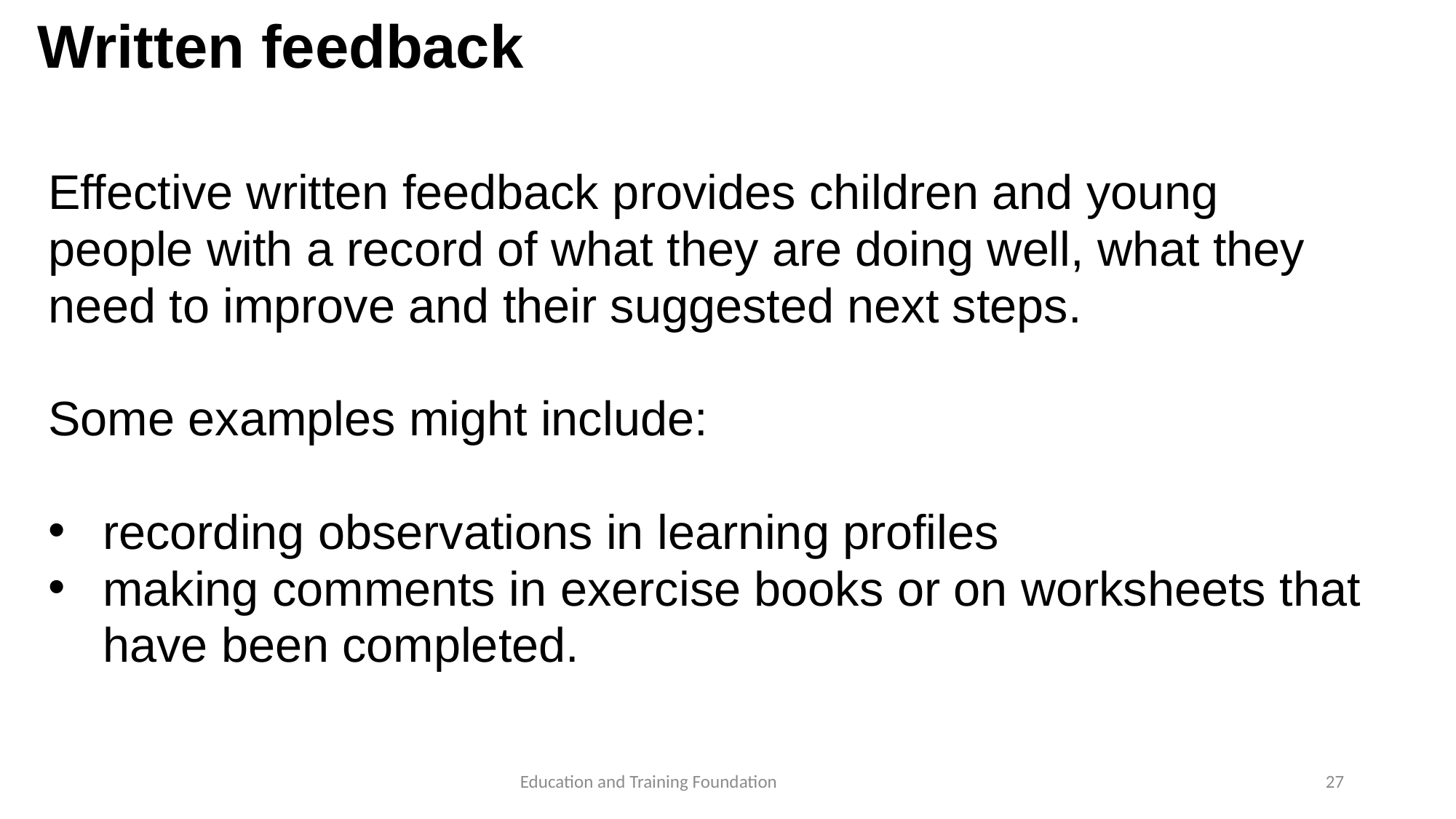

# Written feedback
Effective written feedback provides children and young people with a record of what they are doing well, what they need to improve and their suggested next steps.

Some examples might include:

recording observations in learning profiles
making comments in exercise books or on worksheets that have been completed.

27
Education and Training Foundation